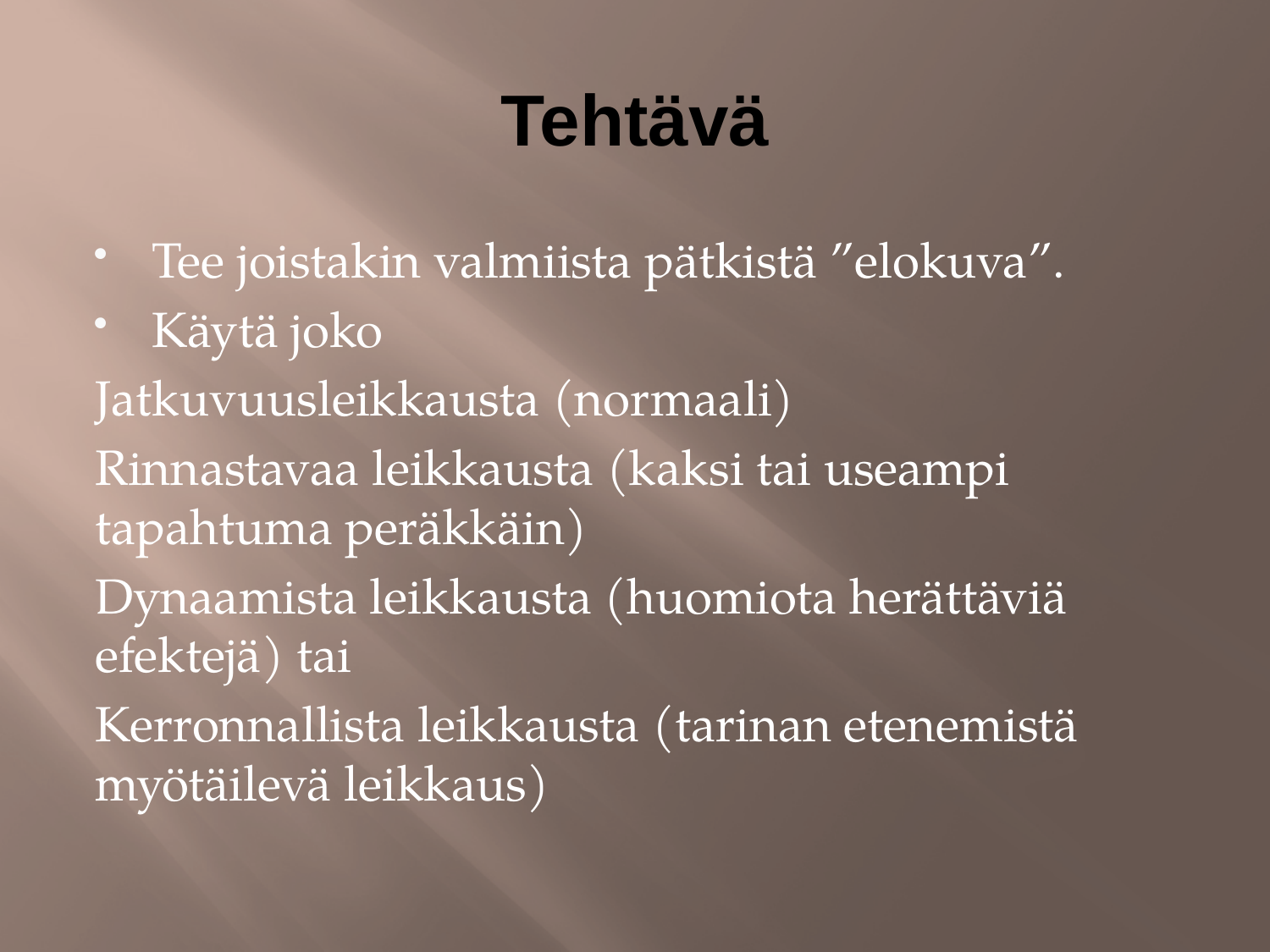

# Tehtävä
Tee joistakin valmiista pätkistä ”elokuva”.
Käytä joko
Jatkuvuusleikkausta (normaali)
Rinnastavaa leikkausta (kaksi tai useampi tapahtuma peräkkäin)
Dynaamista leikkausta (huomiota herättäviä efektejä) tai
Kerronnallista leikkausta (tarinan etenemistä myötäilevä leikkaus)